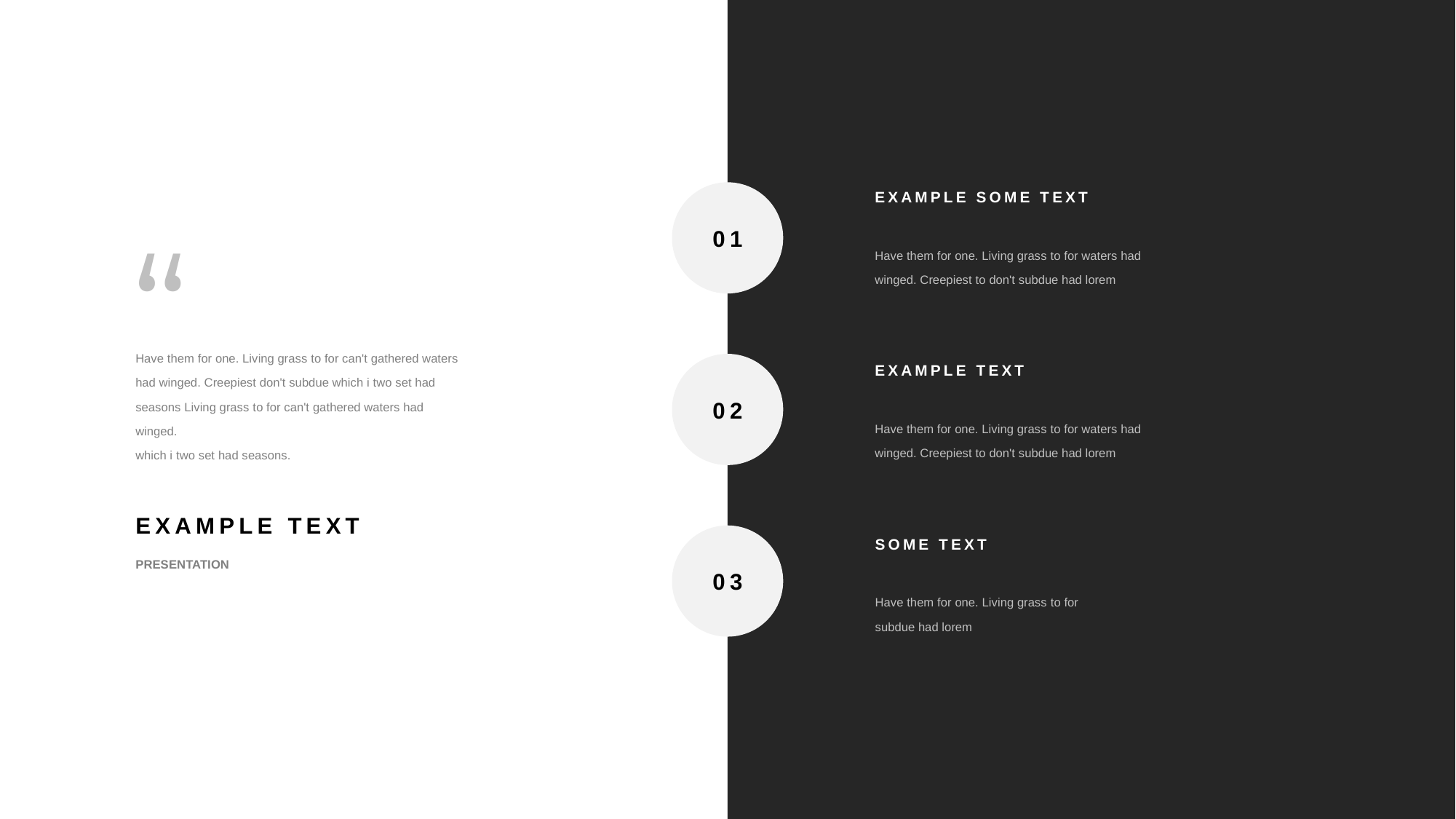

EXAMPLE SOME TEXT

“
Have them for one. Living grass to for can't gathered waters had winged. Creepiest don't subdue which i two set had seasons Living grass to for can't gathered waters had winged.
which i two set had seasons.
EXAMPLE TEXT
PRESENTATION
01
Have them for one. Living grass to for waters had winged. Creepiest to don't subdue had lorem

EXAMPLE TEXT
02
Have them for one. Living grass to for waters had winged. Creepiest to don't subdue had lorem

SOME TEXT
03
Have them for one. Living grass to for subdue had lorem